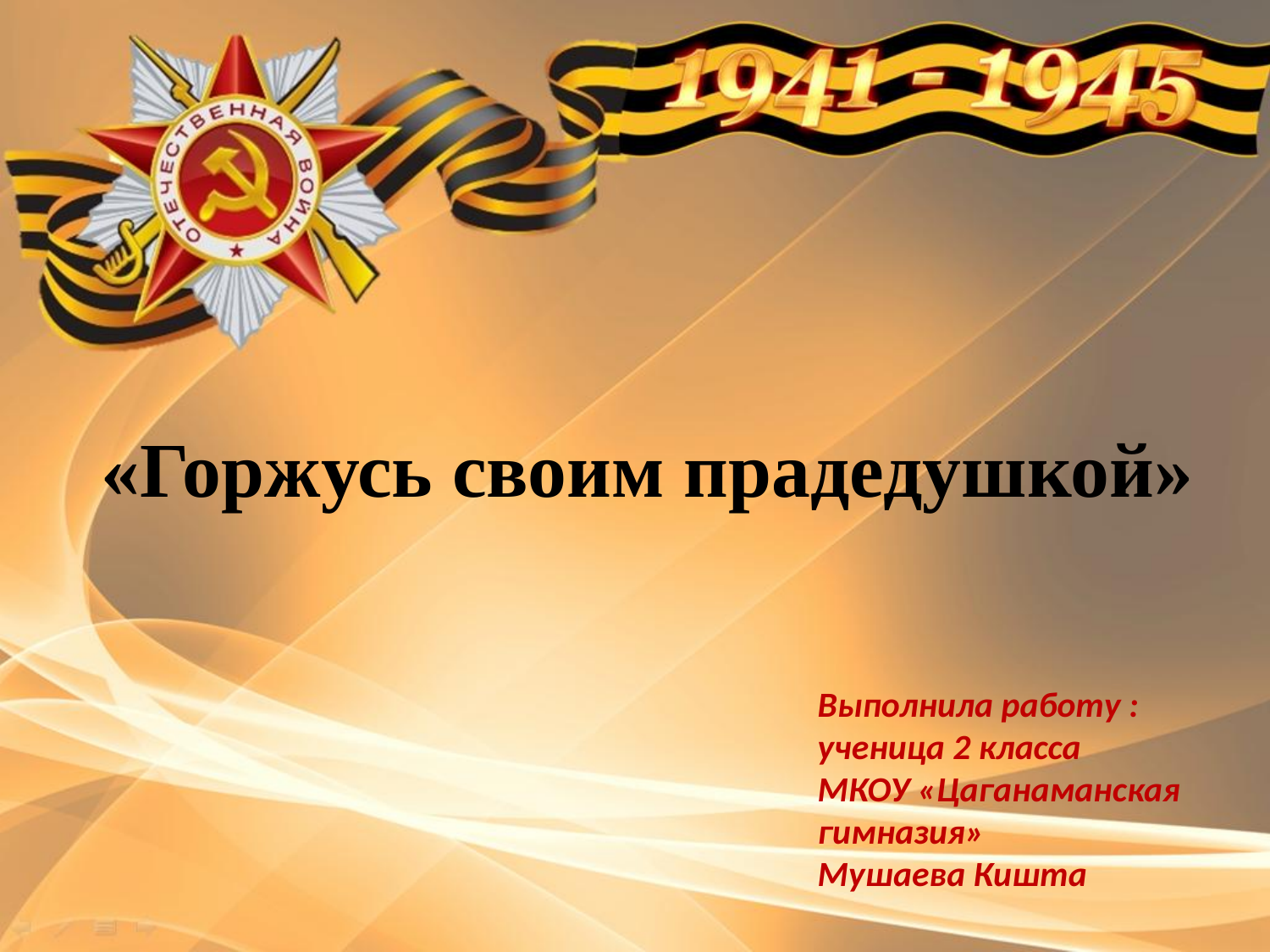

«Горжусь своим прадедушкой»
Выполнила работу :
ученица 2 класса
МКОУ «Цаганаманская гимназия»
Мушаева Кишта